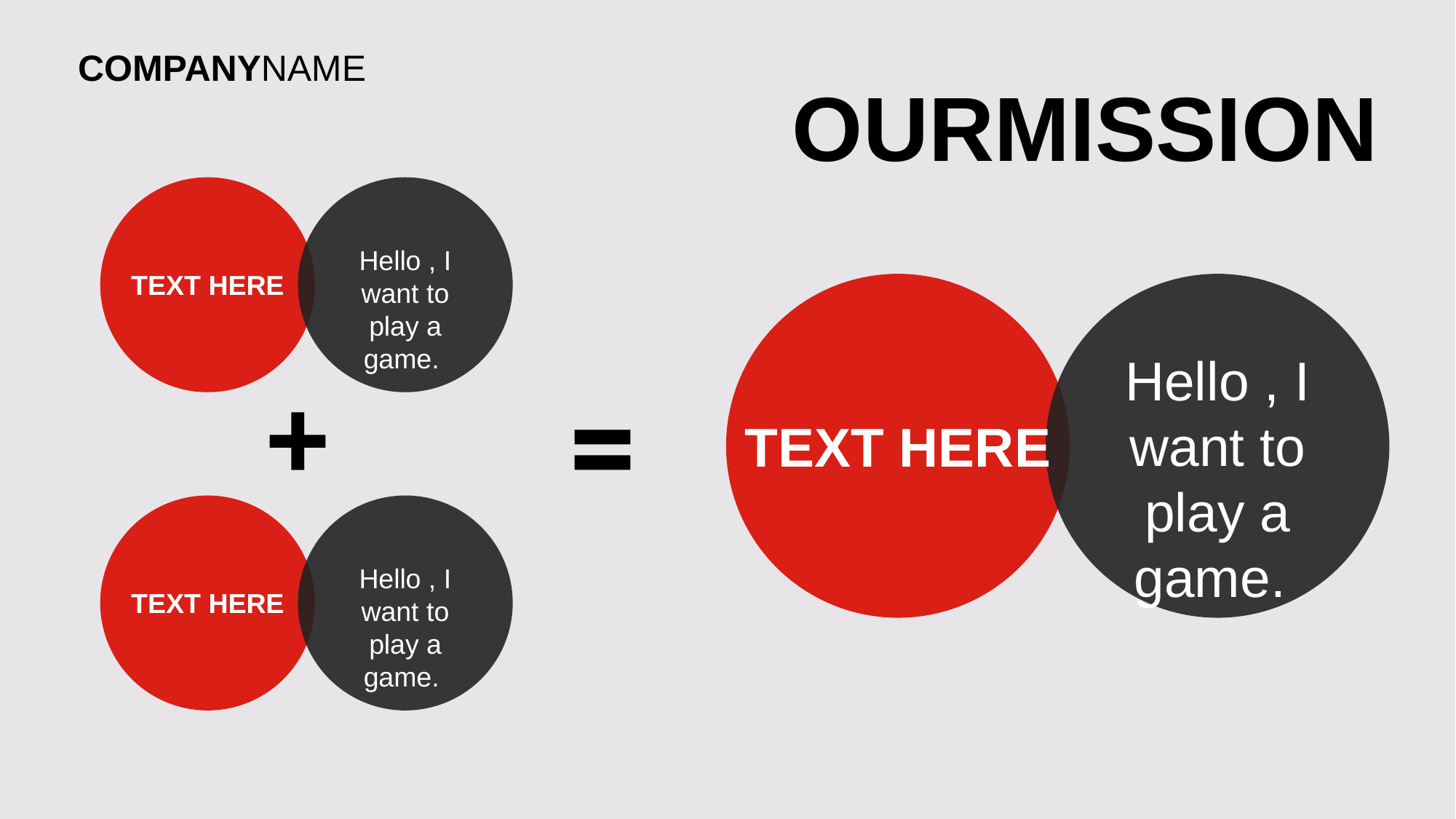

COMPANYNAME
OURMISSION

Hello , I want to play a game.
TEXT HERE

Hello , I want to play a game.
TEXT HERE
+
=

Hello , I want to play a game.
TEXT HERE